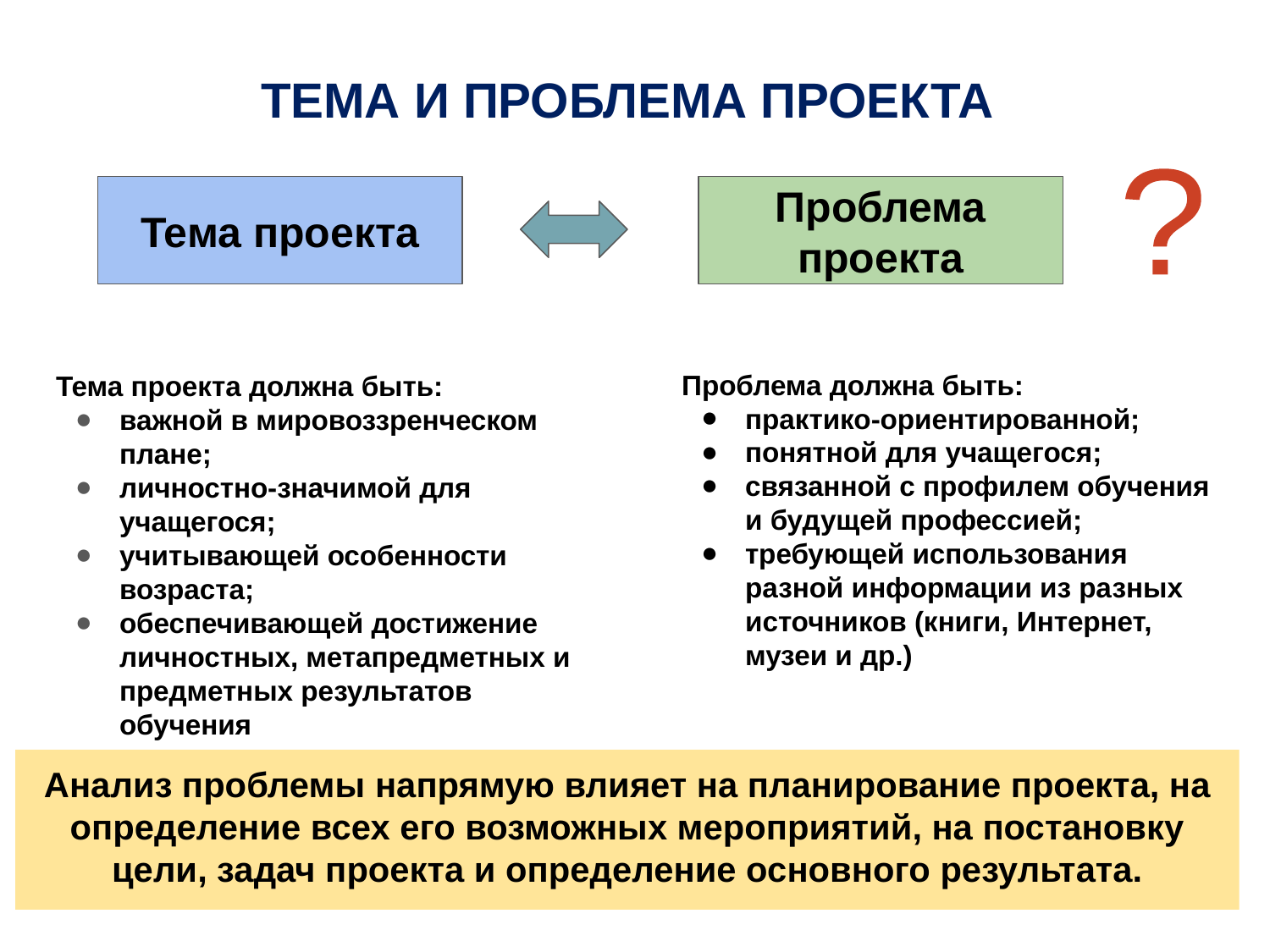

# ТЕМА И ПРОБЛЕМА ПРОЕКТА
?
Тема проекта
Проблема проекта

Проблема должна быть:
практико-ориентированной;
понятной для учащегося;
связанной с профилем обучения и будущей профессией;
требующей использования разной информации из разных источников (книги, Интернет, музеи и др.)

Тема проекта должна быть:
важной в мировоззренческом плане;
личностно-значимой для учащегося;
учитывающей особенности возраста;
обеспечивающей достижение личностных, метапредметных и предметных результатов обучения
Анализ проблемы напрямую влияет на планирование проекта, на определение всех его возможных мероприятий, на постановку цели, задач проекта и определение основного результата.